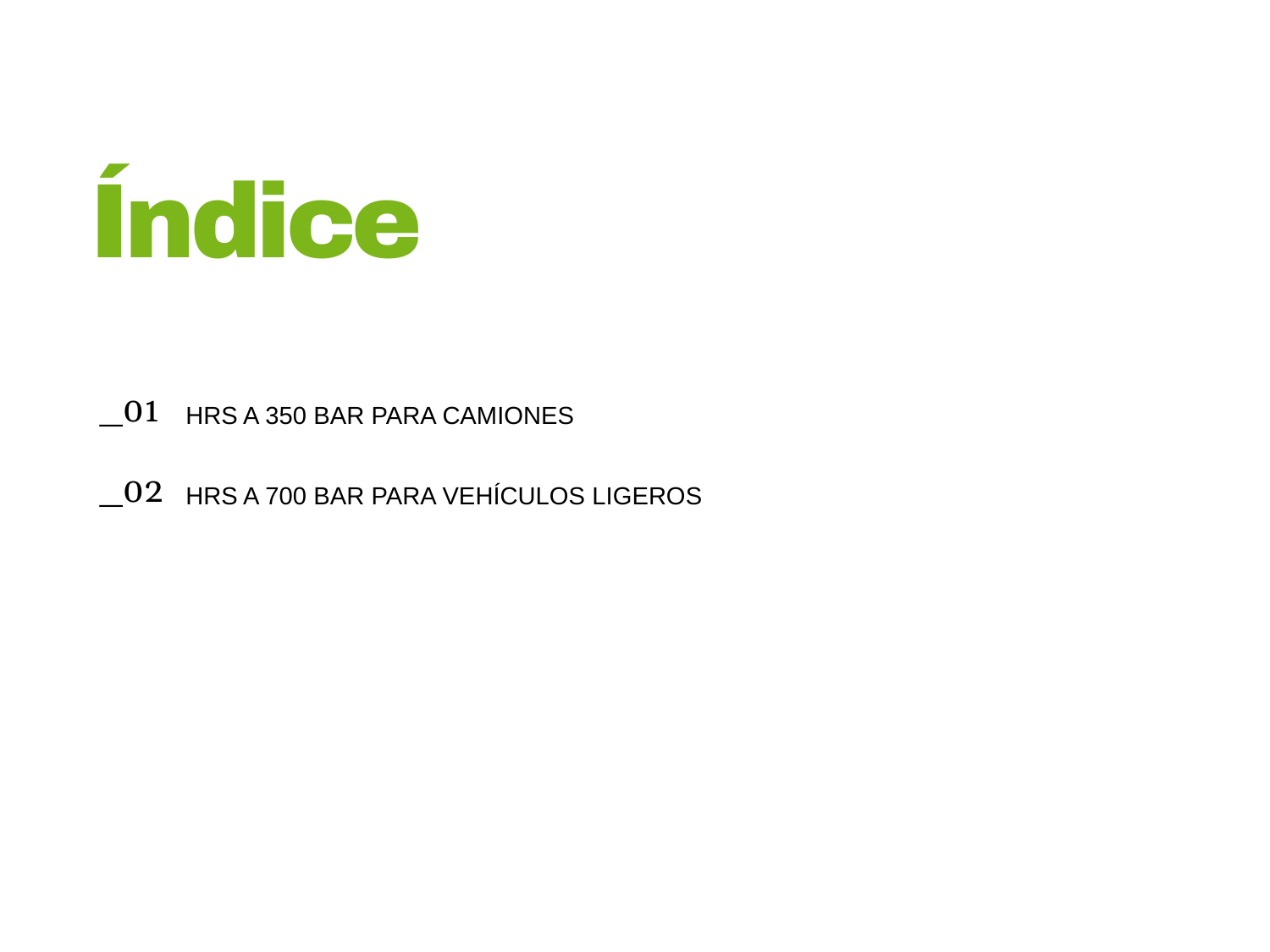

Qué hacemos
Índice
_01
_02
HRS A 350 BAR PARA CAMIONES
HRS A 700 BAR PARA VEHÍCULOS LIGEROS